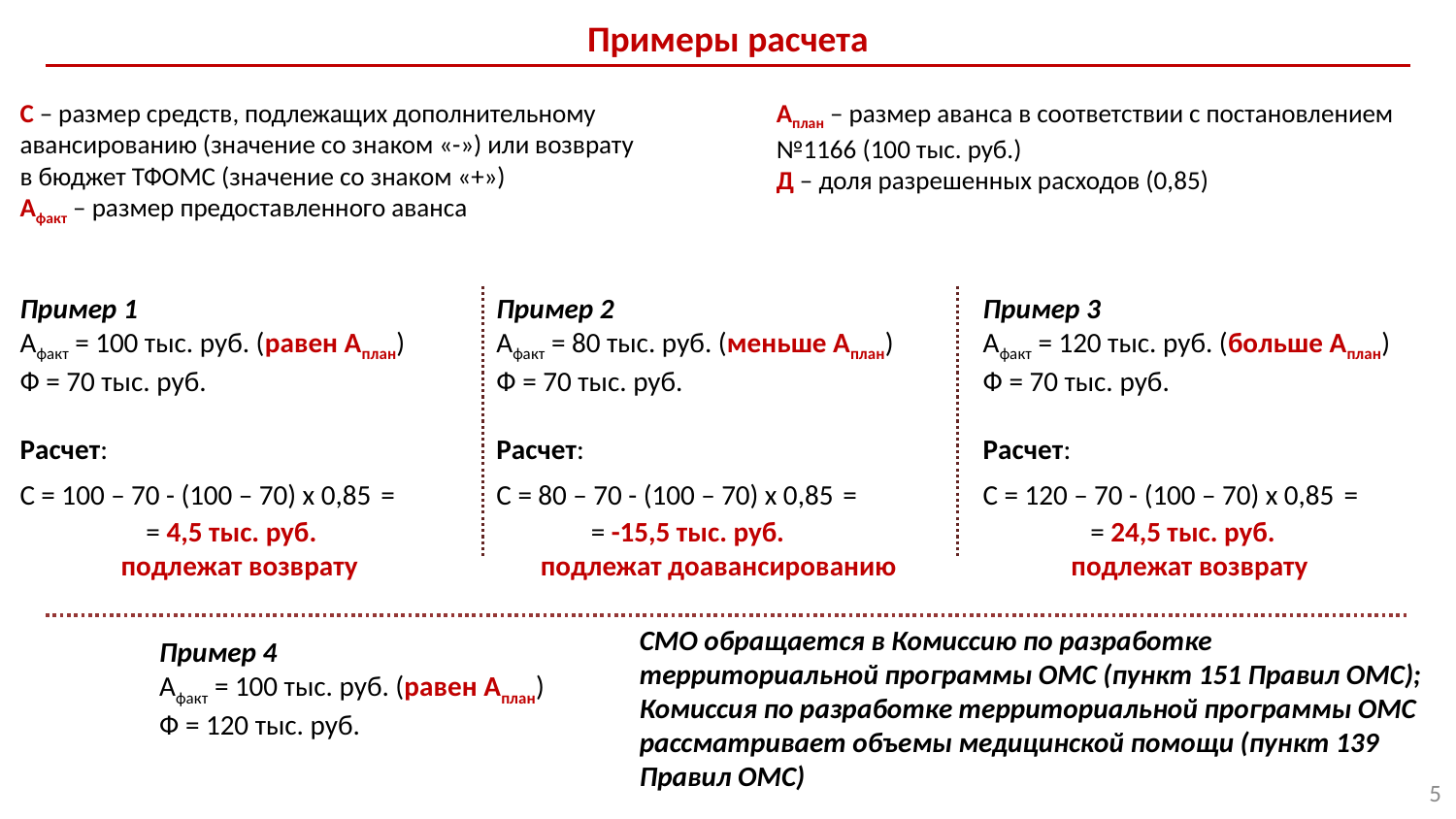

# Примеры расчета
С – размер средств, подлежащих дополнительному
авансированию (значение со знаком «-») или возврату
в бюджет ТФОМС (значение со знаком «+»)
Афакт – размер предоставленного аванса
Аплан – размер аванса в соответствии с постановлением №1166 (100 тыс. руб.)
Д – доля разрешенных расходов (0,85)
Пример 1
Афакт = 100 тыс. руб. (равен Аплан)
Ф = 70 тыс. руб.

Расчет:
С = 100 – 70 - (100 – 70) х 0,85 =
                    = 4,5 тыс. руб.
                подлежат возврату
Пример 2
Афакт = 80 тыс. руб. (меньше Аплан)
Ф = 70 тыс. руб.

Расчет:
С = 80 – 70 - (100 – 70) х 0,85 =
               = -15,5 тыс. руб.
       подлежат доавансированию
Пример 3
Афакт = 120 тыс. руб. (больше Аплан)
Ф = 70 тыс. руб.

Расчет:
С = 120 – 70 - (100 – 70) х 0,85 =
                 = 24,5 тыс. руб.
              подлежат возврату
СМО обращается в Комиссию по разработке территориальной программы ОМС (пункт 151 Правил ОМС);
Комиссия по разработке территориальной программы ОМС рассматривает объемы медицинской помощи (пункт 139 Правил ОМС)
Пример 4
Афакт = 100 тыс. руб. (равен Аплан)
Ф = 120 тыс. руб.
5